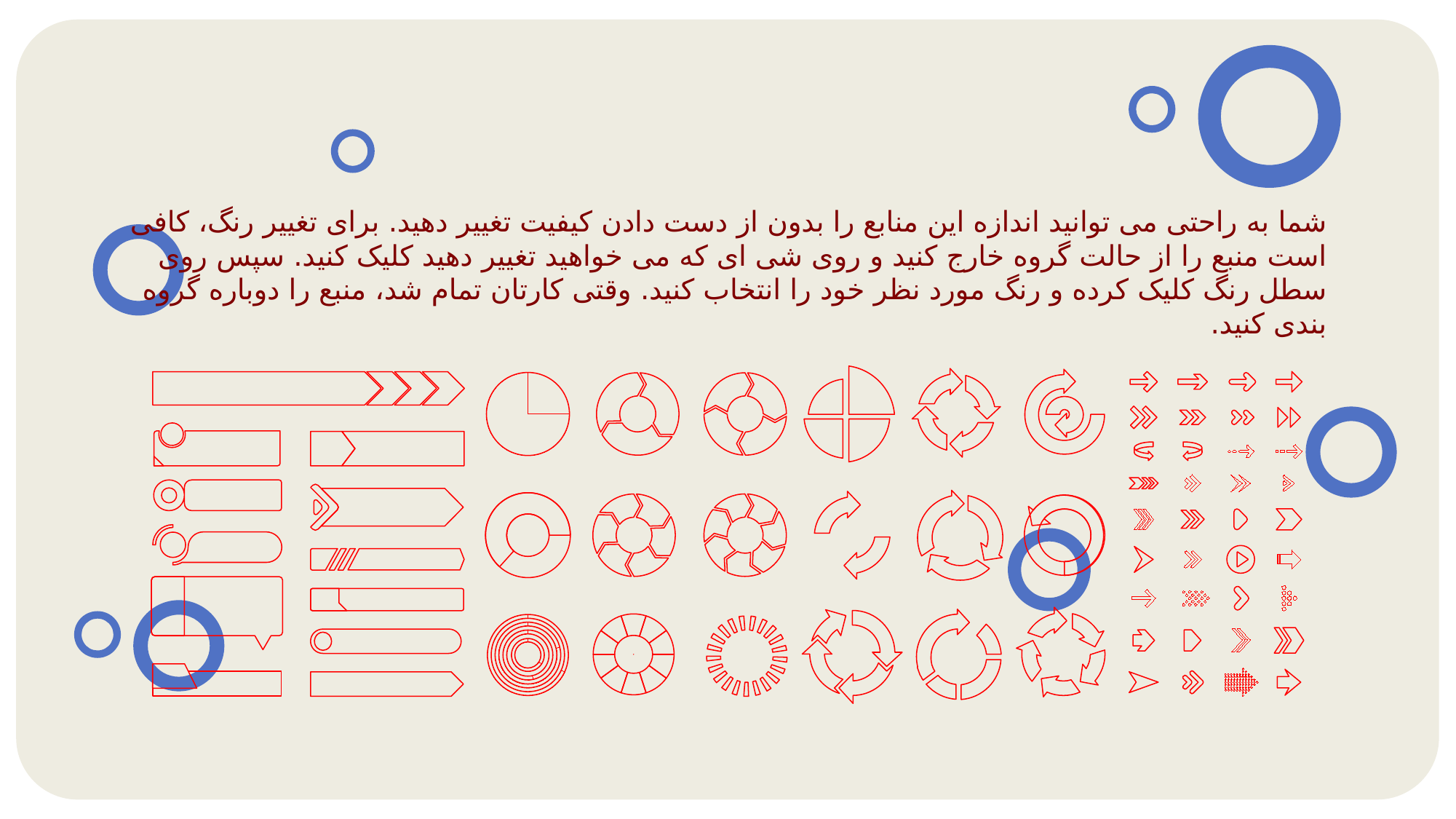

شما به راحتی می توانید اندازه این منابع را بدون از دست دادن کیفیت تغییر دهید. برای تغییر رنگ، کافی است منبع را از حالت گروه خارج کنید و روی شی ای که می خواهید تغییر دهید کلیک کنید. سپس روی سطل رنگ کلیک کرده و رنگ مورد نظر خود را انتخاب کنید. وقتی کارتان تمام شد، منبع را دوباره گروه بندی کنید.